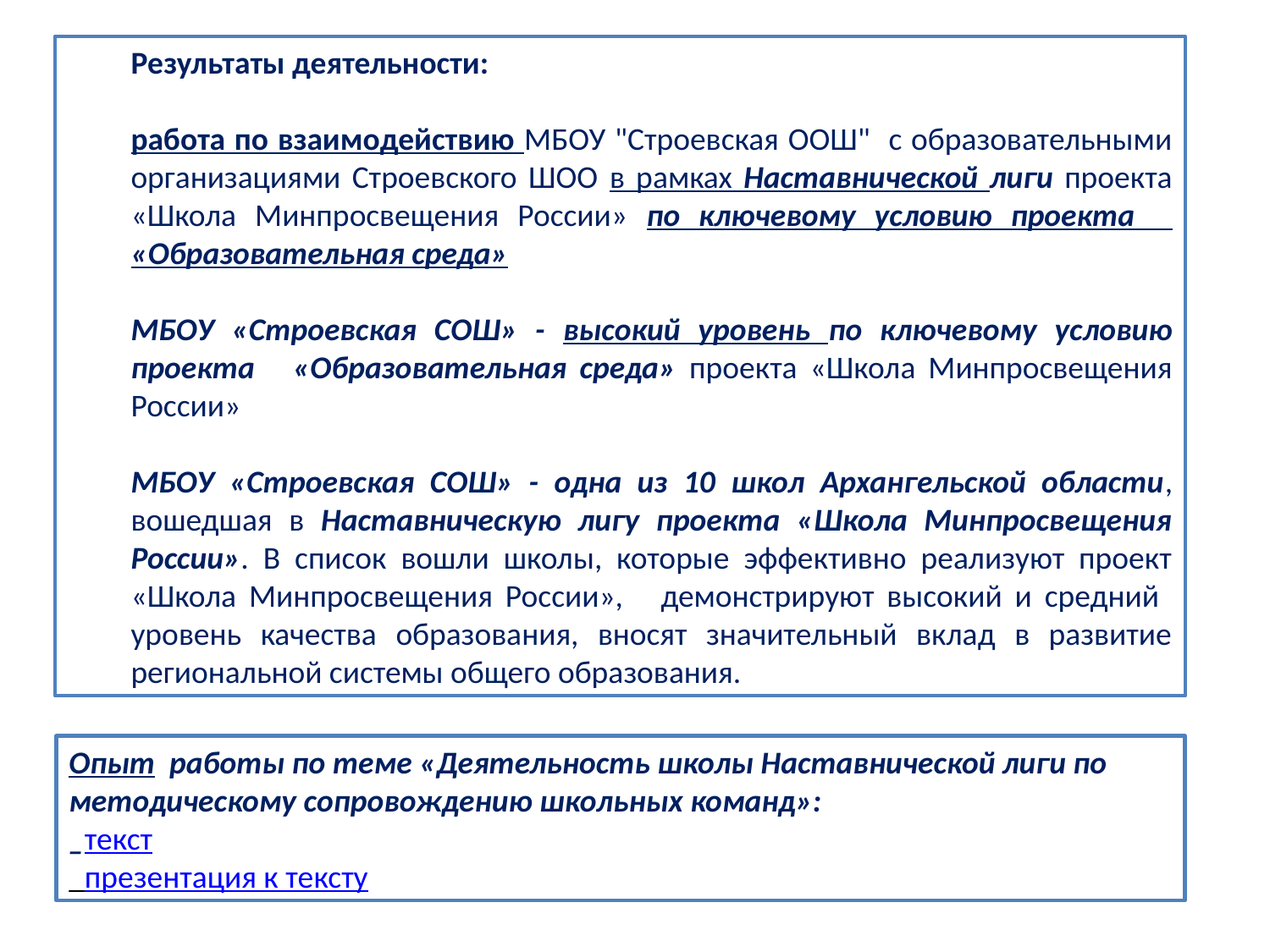

Результаты деятельности:

работа по взаимодействию МБОУ "Строевская ООШ"  с образовательными организациями Строевского ШОО в рамках Наставнической лиги проекта «Школа Минпросвещения России» по ключевому условию проекта   «Образовательная среда»

МБОУ «Строевская СОШ» - высокий уровень по ключевому условию проекта   «Образовательная среда» проекта «Школа Минпросвещения России»

МБОУ «Строевская СОШ» - одна из 10 школ Архангельской области, вошедшая в Наставническую лигу проекта «Школа Минпросвещения России». В список вошли школы, которые эффективно реализуют проект «Школа Минпросвещения России»,   демонстрируют высокий и средний  уровень качества образования, вносят значительный вклад в развитие региональной системы общего образования.
Опыт  работы по теме «Деятельность школы Наставнической лиги по методическому сопровождению школьных команд»:
_текст
_презентация к тексту